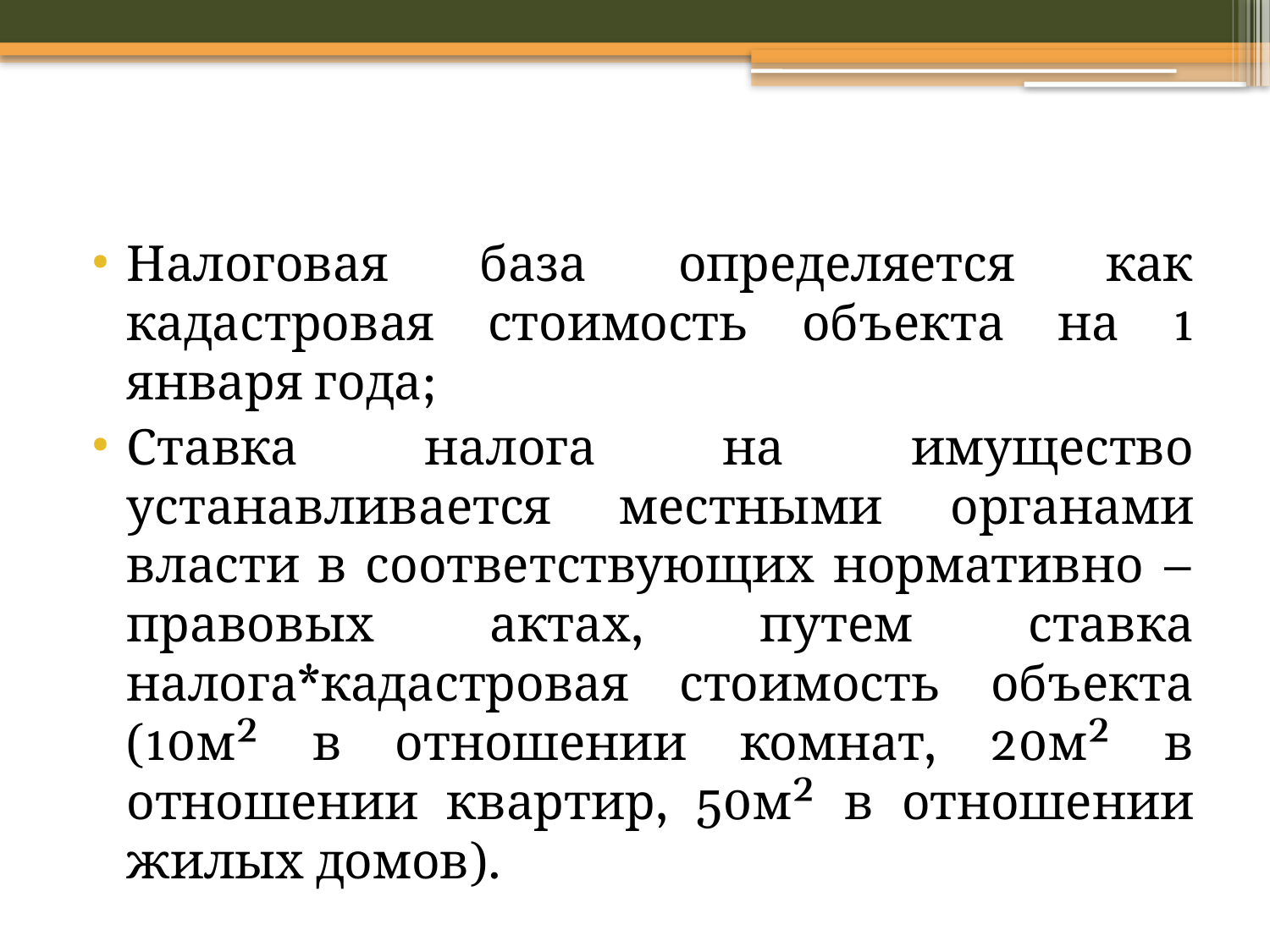

Налоговая база определяется как кадастровая стоимость объекта на 1 января года;
Ставка налога на имущество устанавливается местными органами власти в соответствующих нормативно – правовых актах, путем ставка налога*кадастровая стоимость объекта (10м² в отношении комнат, 20м² в отношении квартир, 50м² в отношении жилых домов).